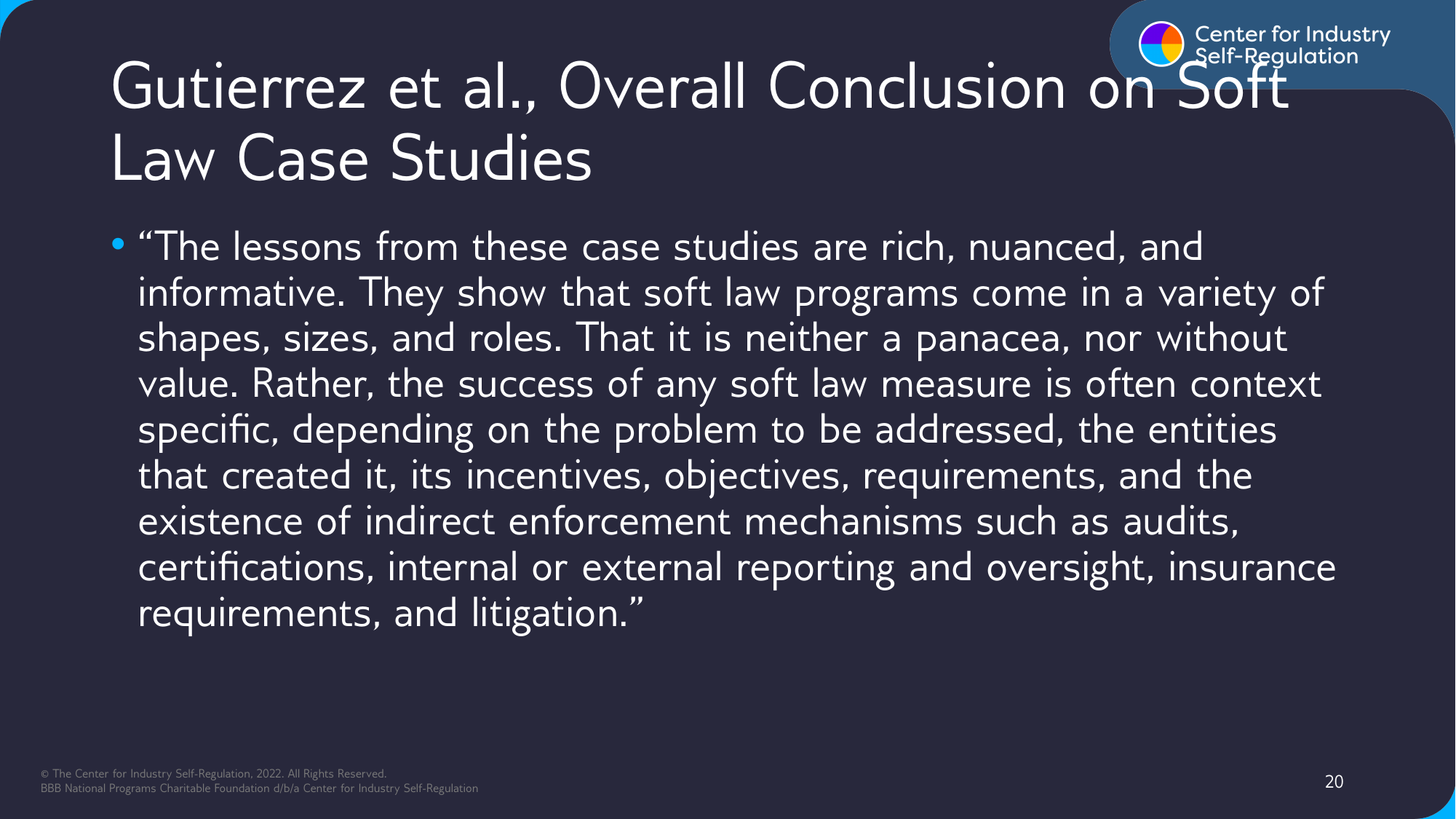

# Gutierrez et al., Overall Conclusion on Soft Law Case Studies​
“The lessons from these case studies are rich, nuanced, and informative. They show that soft law programs come in a variety of shapes, sizes, and roles. That it is neither a panacea, nor without value. Rather, the success of any soft law measure is often context specific, depending on the problem to be addressed, the entities that created it, its incentives, objectives, requirements, and the existence of indirect enforcement mechanisms such as audits, certifications, internal or external reporting and oversight, insurance requirements, and litigation.”​
20